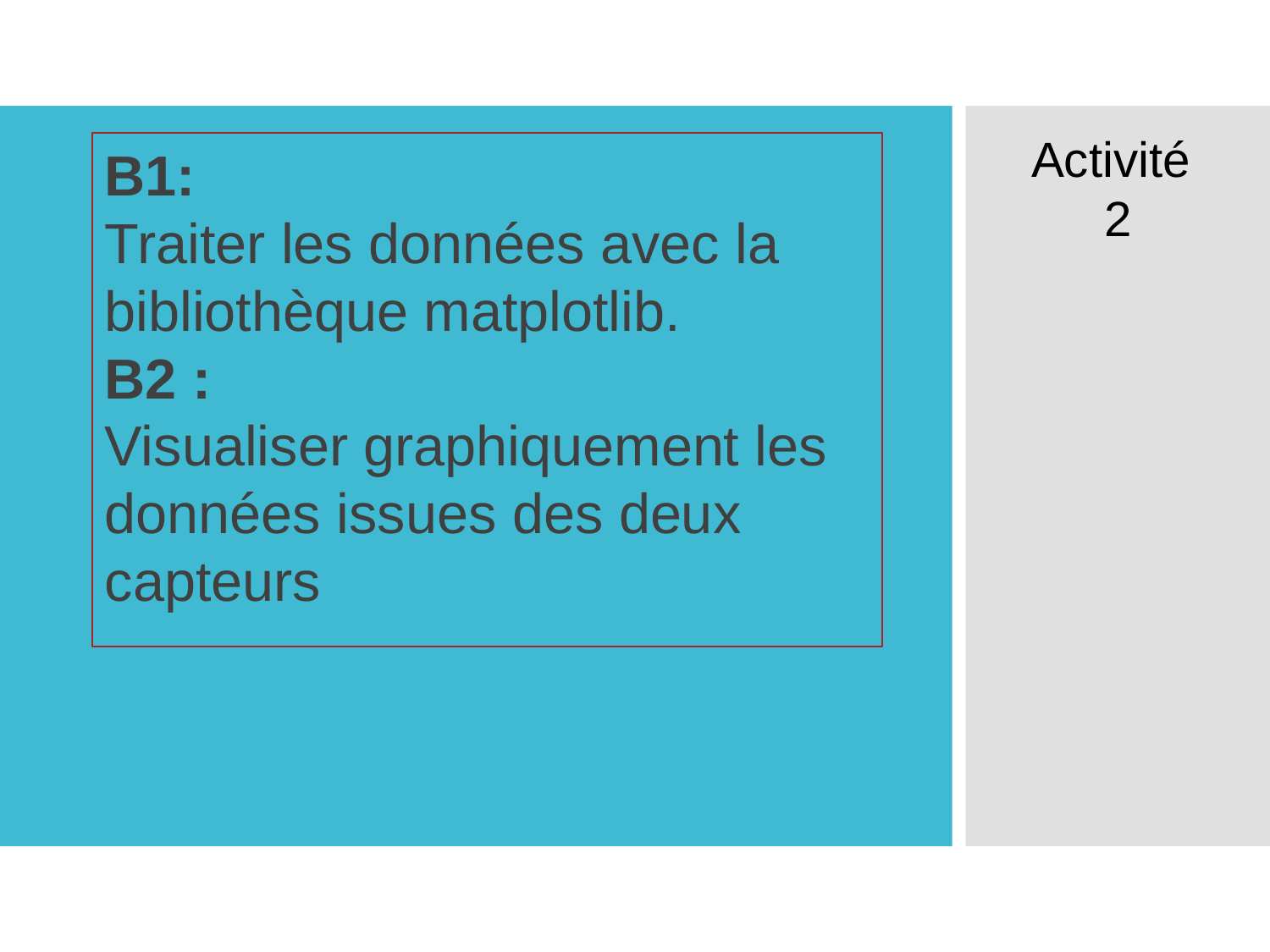

Activité
2
B1:
Traiter les données avec la bibliothèque matplotlib.
B2 :
Visualiser graphiquement les données issues des deux capteurs